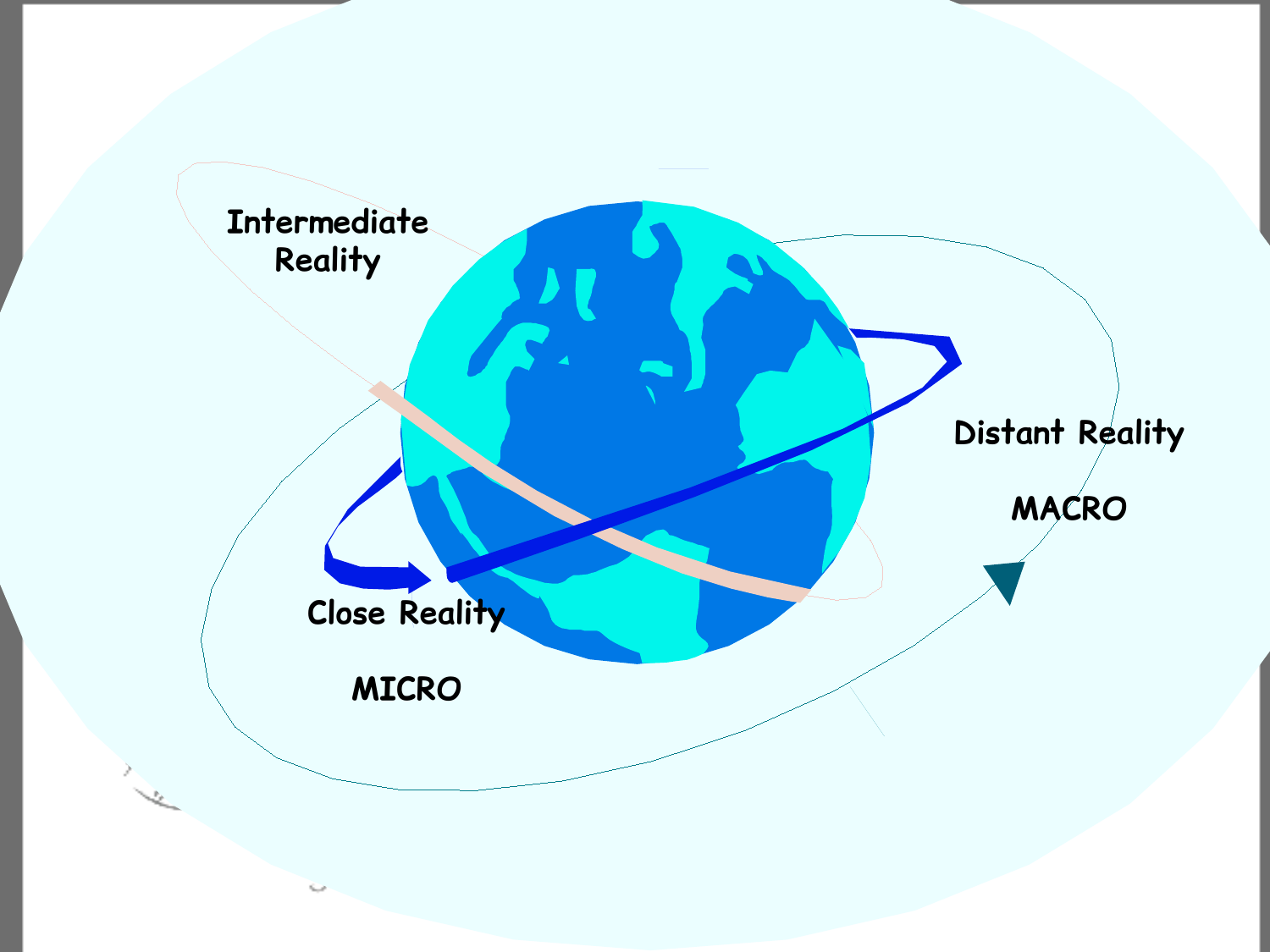

Intermediate
Reality

Distant Reality

MACRO

Close Reality

MICRO

#